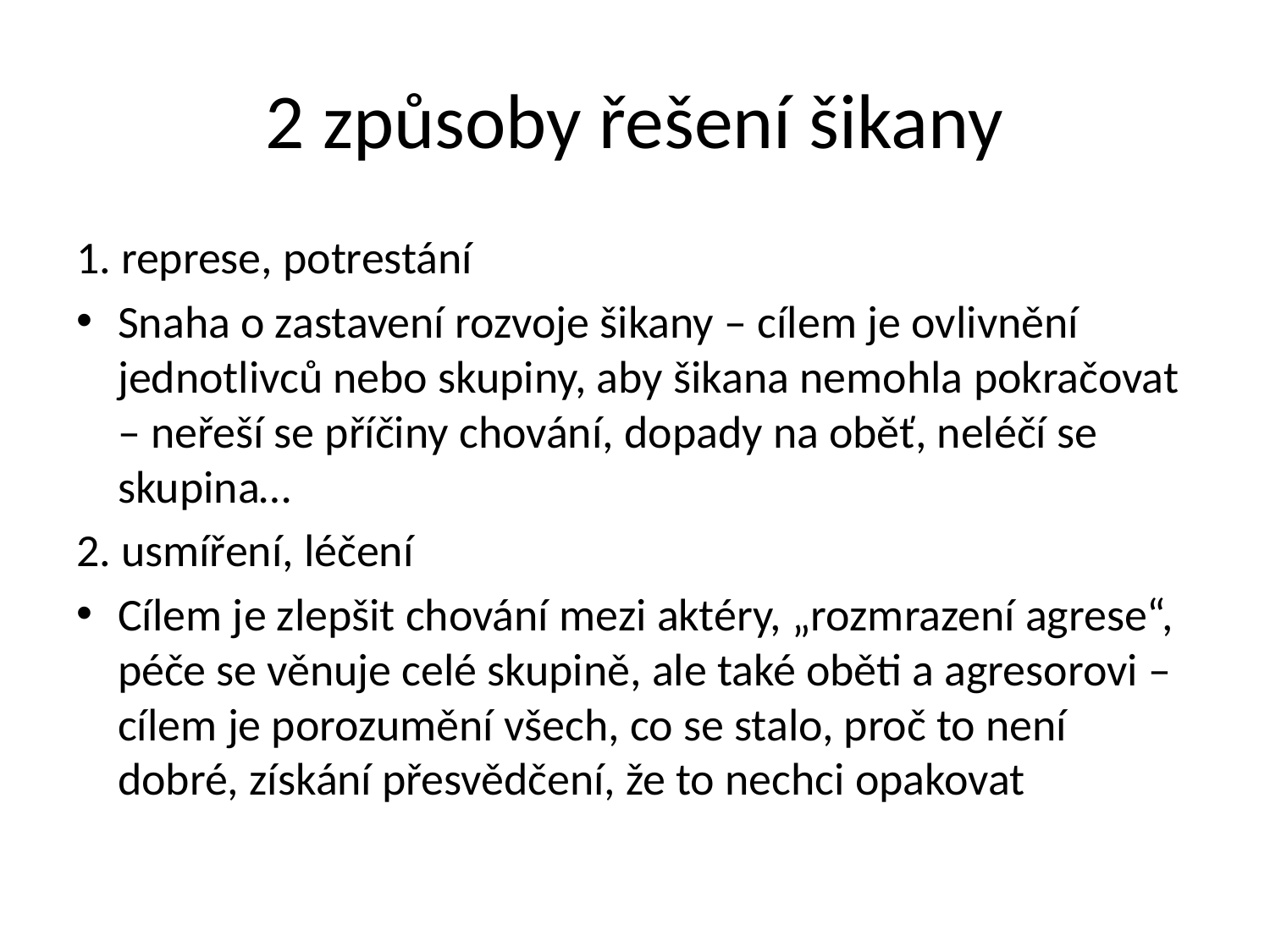

# 2 způsoby řešení šikany
1. represe, potrestání
Snaha o zastavení rozvoje šikany – cílem je ovlivnění jednotlivců nebo skupiny, aby šikana nemohla pokračovat – neřeší se příčiny chování, dopady na oběť, neléčí se skupina…
2. usmíření, léčení
Cílem je zlepšit chování mezi aktéry, „rozmrazení agrese“, péče se věnuje celé skupině, ale také oběti a agresorovi – cílem je porozumění všech, co se stalo, proč to není dobré, získání přesvědčení, že to nechci opakovat